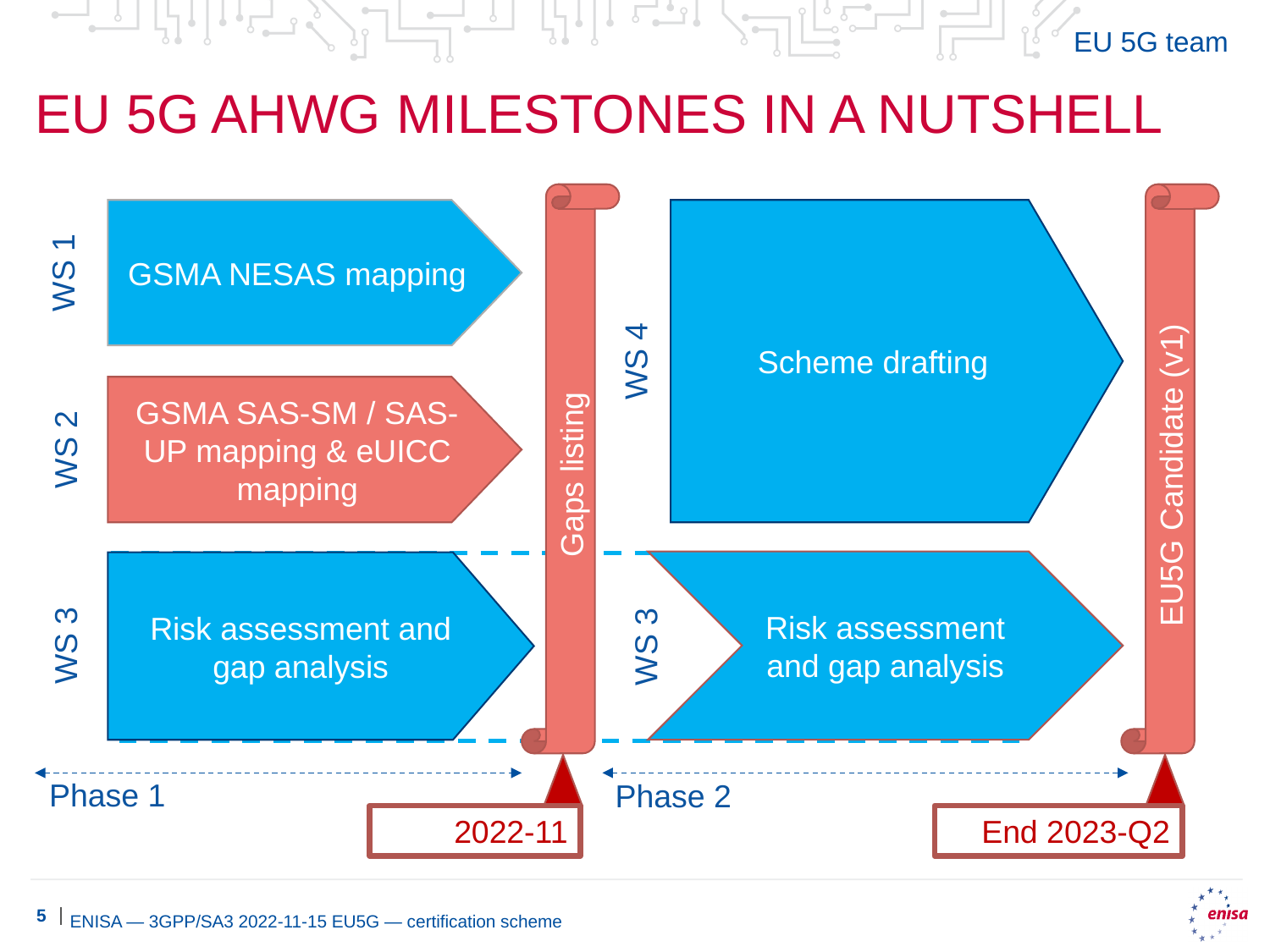

EU 5G team

# Eu 5g AHWG Milestones in a nutshell
Gaps listing
EU5G Candidate (v1)
GSMA NESAS mapping
Scheme drafting
WS 1
WS 4
GSMA SAS-SM / SAS-UP mapping & eUICC mapping
WS 2
Risk assessment and gap analysis
Risk assessment and gap analysis

WS 3
WS 3

2022-11

End 2023-Q2
Phase 1
Phase 2
ENISA ― 3GPP/SA3 2022-11-15 EU5G ― certification scheme